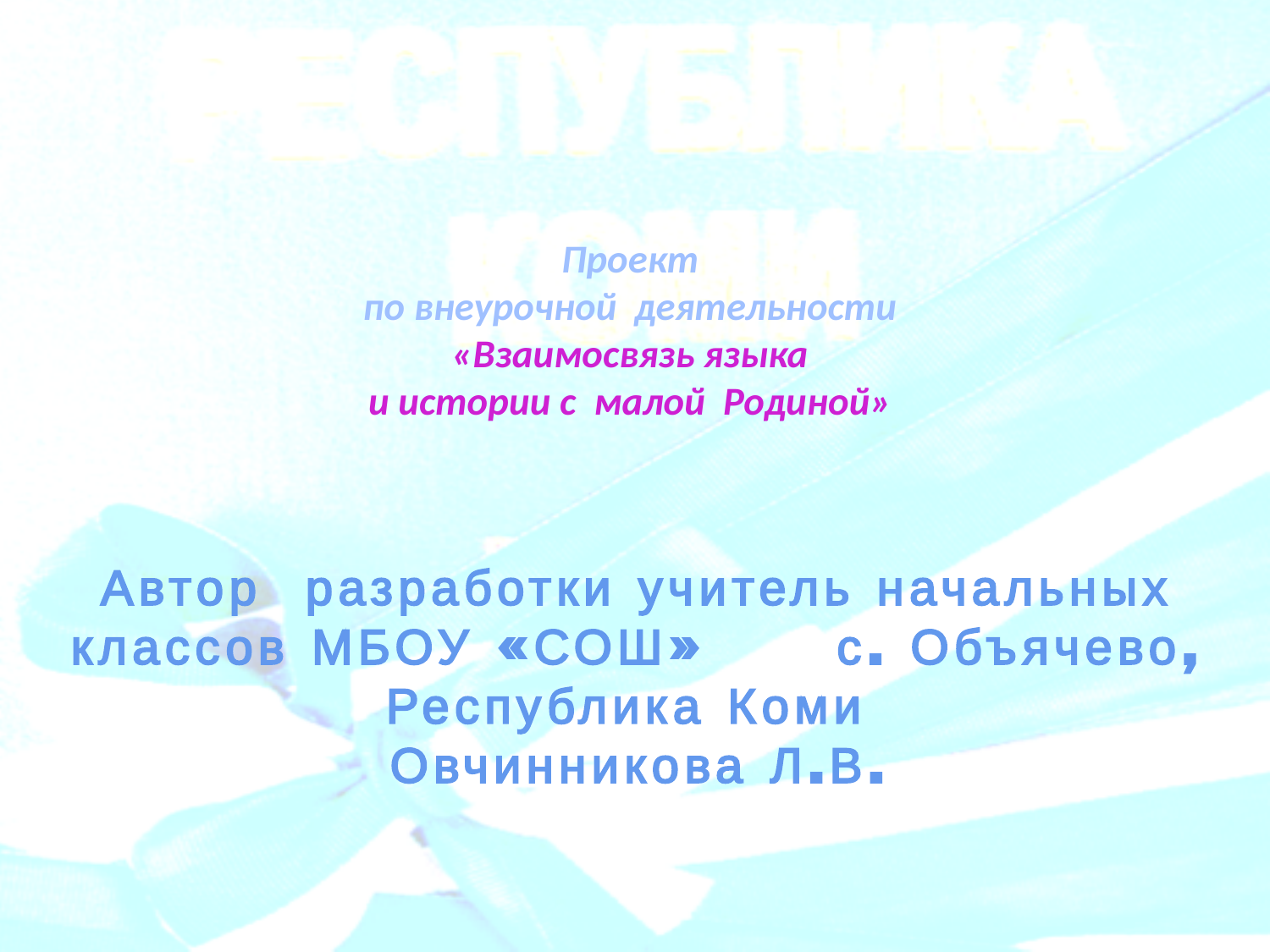

# Проект по внеурочной  деятельности «Взаимосвязь языка и истории с  малой  Родиной»
Автор  разработки учитель начальных классов МБОУ «СОШ»      с. Объячево,
Республика Коми
Овчинникова Л.В.